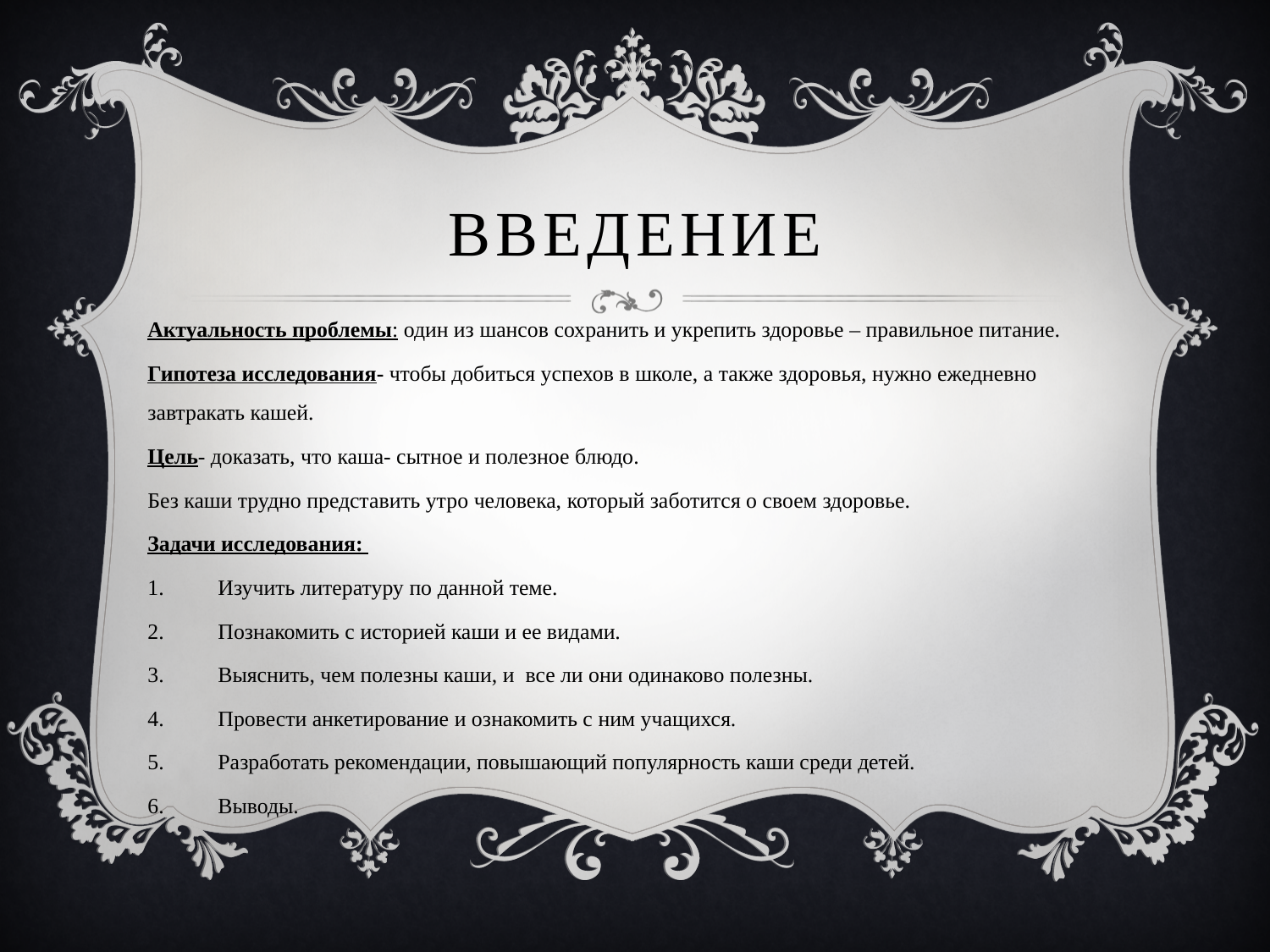

# Введение
Актуальность проблемы: один из шансов сохранить и укрепить здоровье – правильное питание.
Гипотеза исследования- чтобы добиться успехов в школе, а также здоровья, нужно ежедневно завтракать кашей.
Цель- доказать, что каша- сытное и полезное блюдо.
Без каши трудно представить утро человека, который заботится о своем здоровье.
Задачи исследования:
Изучить литературу по данной теме.
Познакомить с историей каши и ее видами.
Выяснить, чем полезны каши, и  все ли они одинаково полезны.
Провести анкетирование и ознакомить с ним учащихся.
Разработать рекомендации, повышающий популярность каши среди детей.
Выводы.